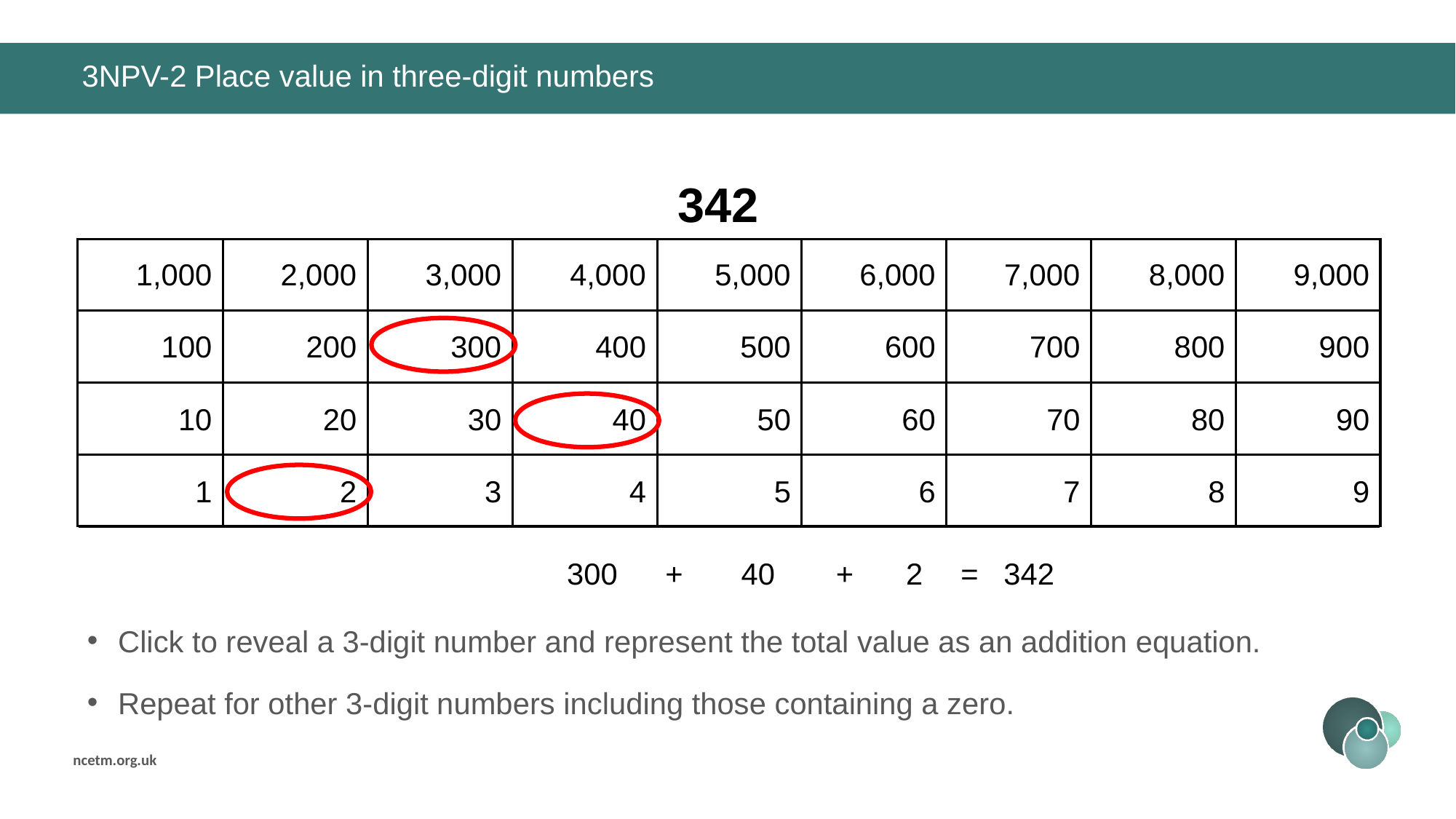

# 3NPV-2 Place value in three-digit numbers
342
1,000
100
10
1
2,000
200
20
2
3,000
300
30
3
4,000
400
40
4
5,000
500
50
5
6,000
600
60
6
7,000
700
70
7
8,000
800
80
8
9,000
900
90
9

+
+
2
=   342
40
300
Click to reveal a 3-digit number and represent the total value as an addition equation.
Repeat for other 3-digit numbers including those containing a zero.